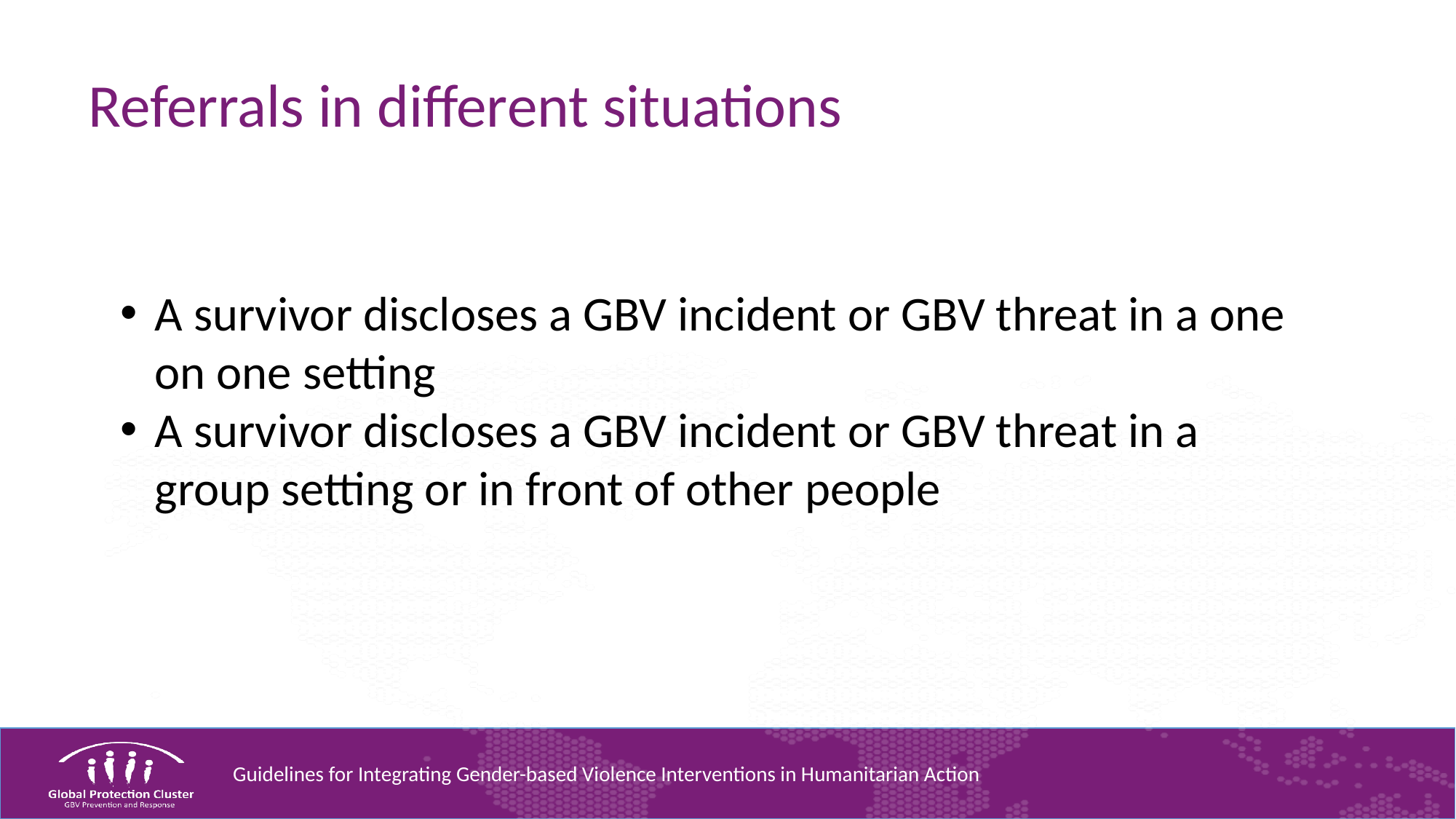

# Referrals in different situations
A survivor discloses a GBV incident or GBV threat in a one on one setting
A survivor discloses a GBV incident or GBV threat in a group setting or in front of other people